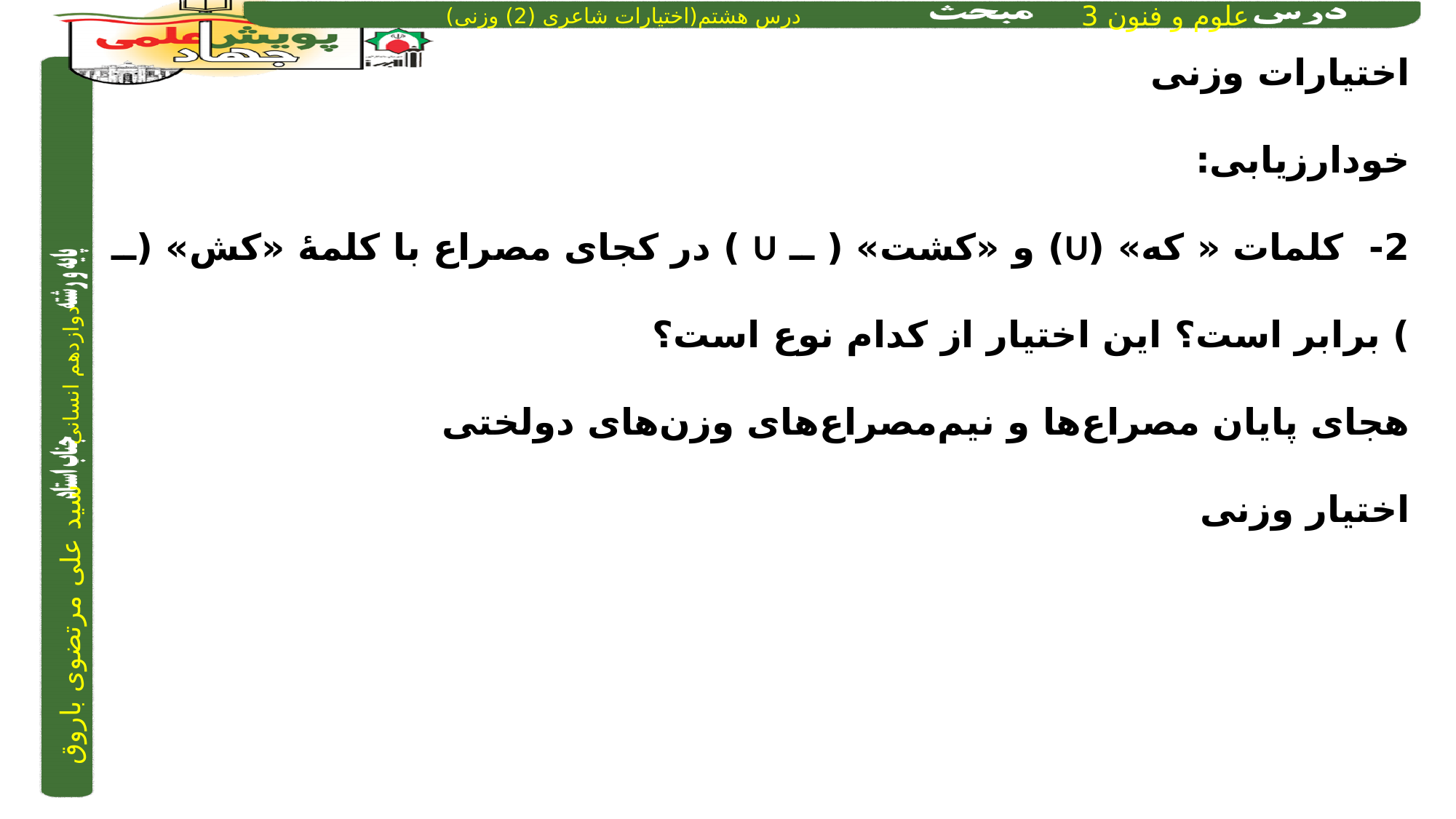

اختیارات وزنی
خودارزیابی:
2-  کلمات « که» (U) و «کشت» ( ــ U ) در کجای مصراع با کلمۀ «کش» (ــ ) برابر است؟ این اختیار از کدام نوع است؟
هجای پایان مصراع‌ها و نیم‌مصراع‌های وزن‌های دولختی
اختیار وزنی